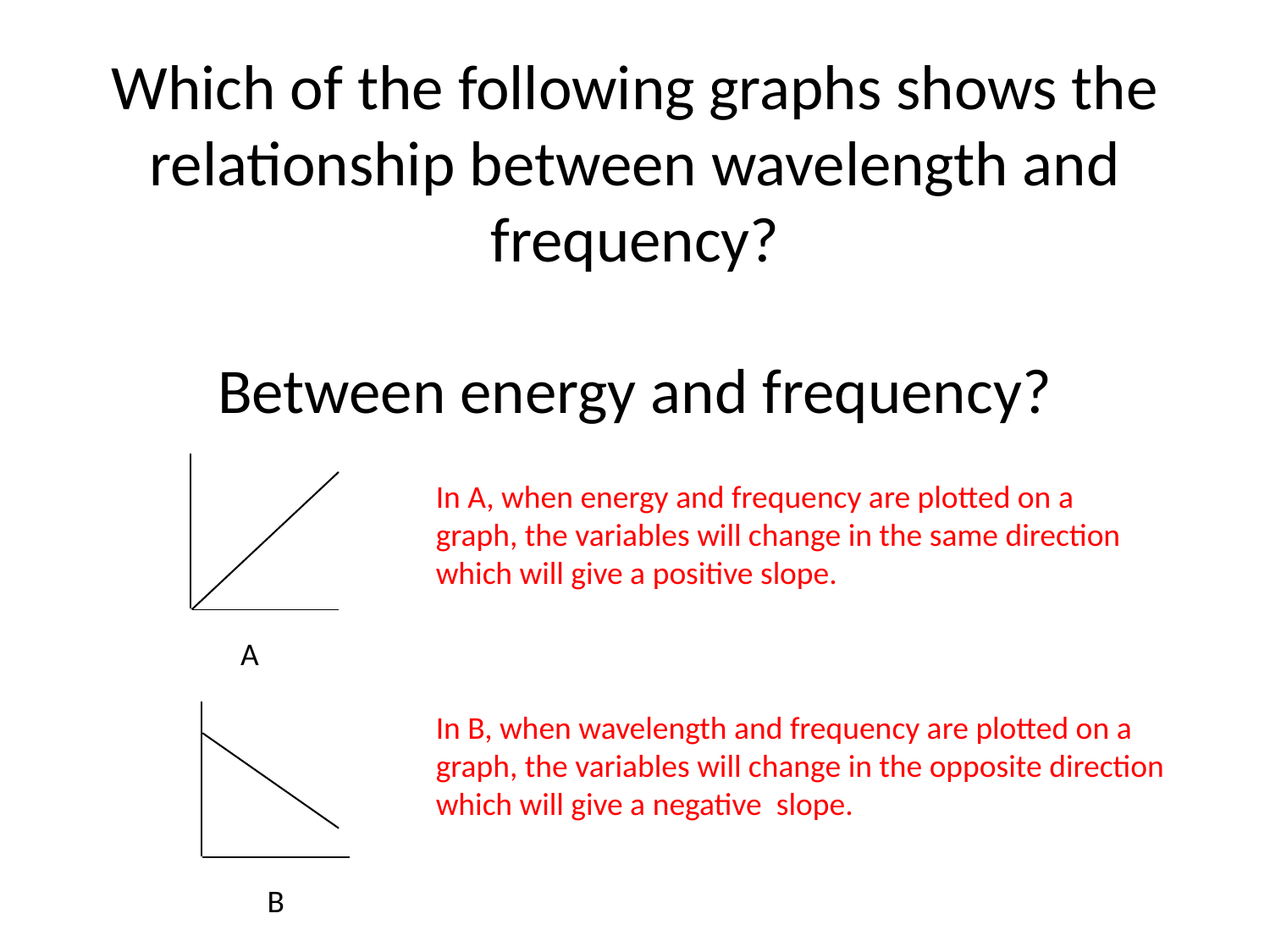

# Which of the following graphs shows the relationship between wavelength and frequency? Between energy and frequency?
A
In A, when energy and frequency are plotted on a graph, the variables will change in the same direction which will give a positive slope.
B
In B, when wavelength and frequency are plotted on a graph, the variables will change in the opposite direction which will give a negative  slope.